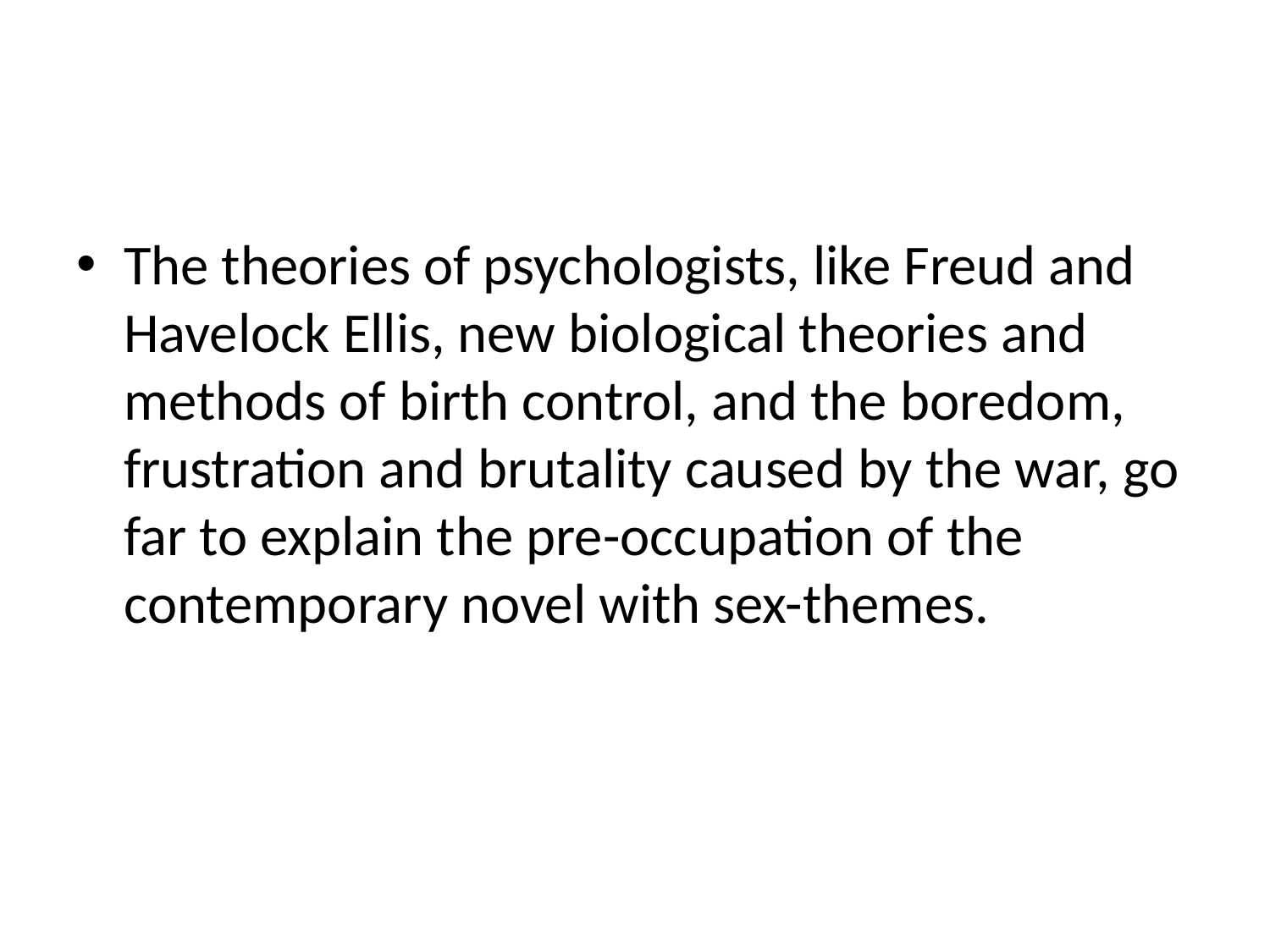

#
The theories of psychologists, like Freud and Havelock Ellis, new biological theories and methods of birth control, and the boredom, frustration and brutality caused by the war, go far to explain the pre-occupation of the contemporary novel with sex-themes.